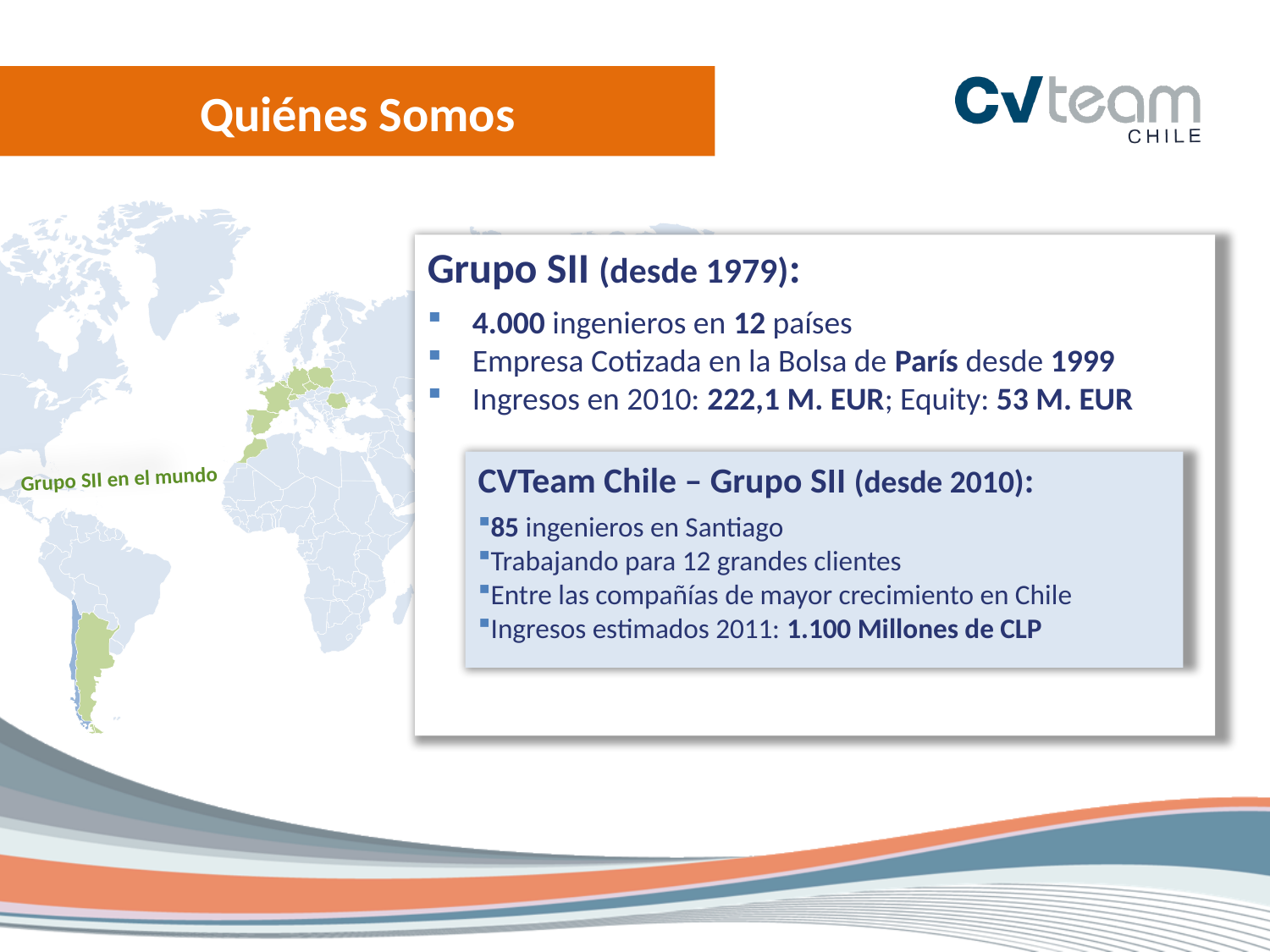

# Quiénes Somos

Grupo SII (desde 1979):

4.000 ingenieros en 12 países
Empresa Cotizada en la Bolsa de París desde 1999
Ingresos en 2010: 222,1 M. EUR; Equity: 53 M. EUR
CVTeam Chile – Grupo SII (desde 2010):

85 ingenieros en Santiago
Trabajando para 12 grandes clientes
Entre las compañías de mayor crecimiento en Chile
Ingresos estimados 2011: 1.100 Millones de CLP

Grupo SII en el mundo